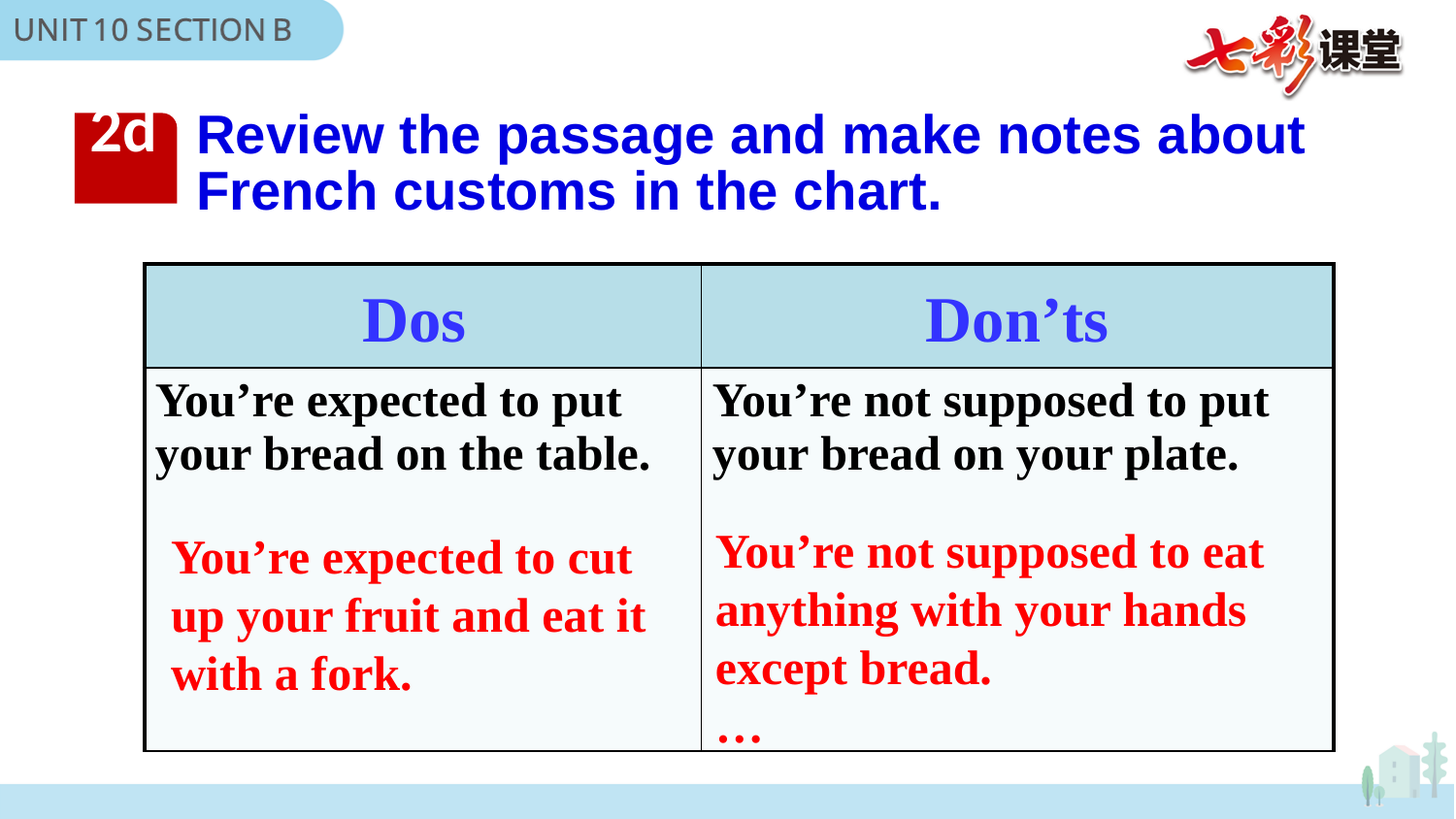

Review the passage and make notes about French customs in the chart.
2d
| Dos | Don’ts |
| --- | --- |
| You’re expected to put your bread on the table. | You’re not supposed to put your bread on your plate. |
You’re not supposed to eat anything with your hands except bread.
…
You’re expected to cut up your fruit and eat it with a fork.